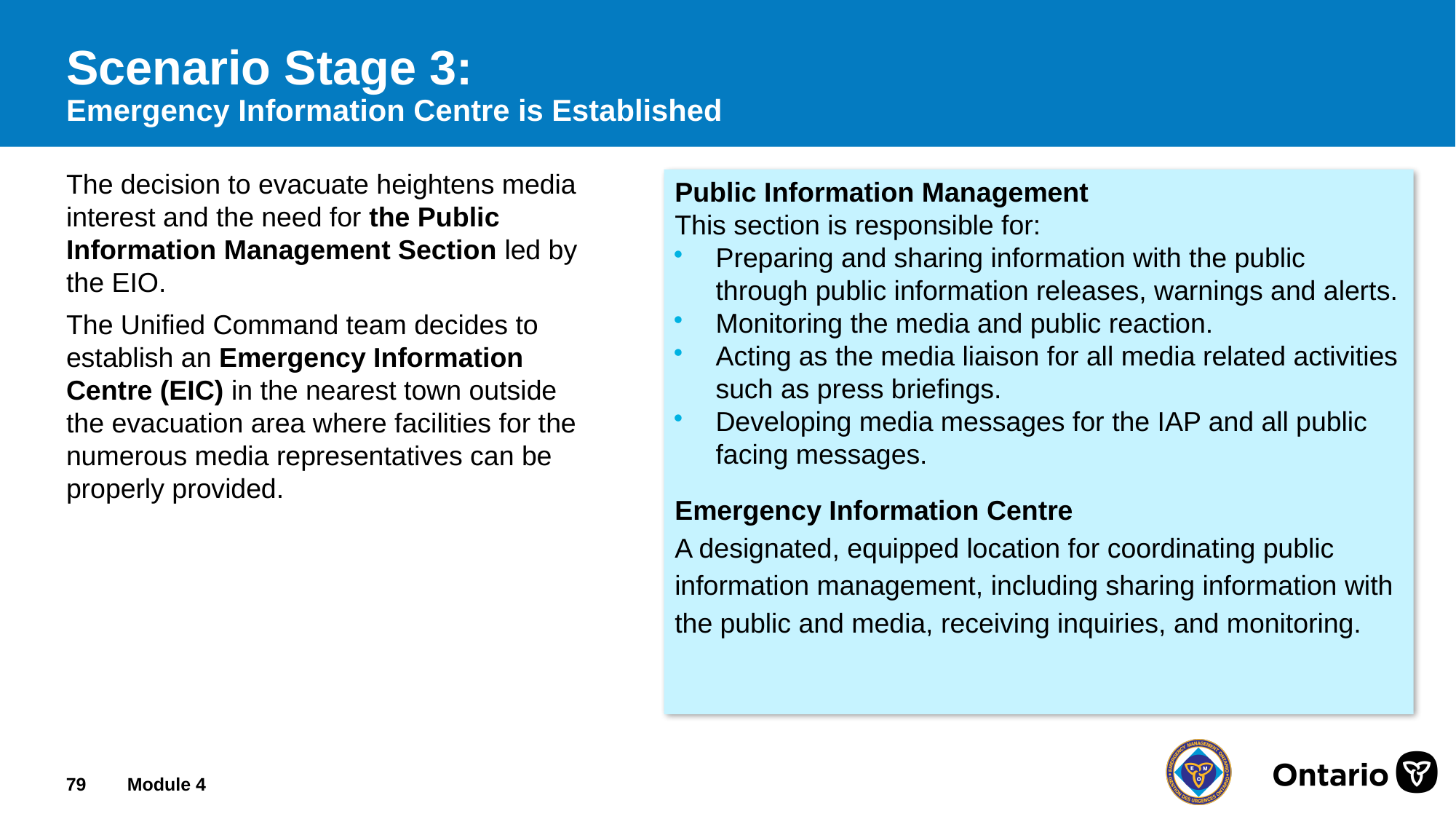

# Scenario Stage 3: Emergency Information Centre is Established
The decision to evacuate heightens media interest and the need for the Public Information Management Section led by the EIO.
The Unified Command team decides to establish an Emergency Information Centre (EIC) in the nearest town outside the evacuation area where facilities for the numerous media representatives can be properly provided.

Public Information Management
This section is responsible for:
Preparing and sharing information with the public through public information releases, warnings and alerts.
Monitoring the media and public reaction.
Acting as the media liaison for all media related activities such as press briefings.
Developing media messages for the IAP and all public facing messages.
Emergency Information Centre
A designated, equipped location for coordinating public information management, including sharing information with the public and media, receiving inquiries, and monitoring.
79
Module 4